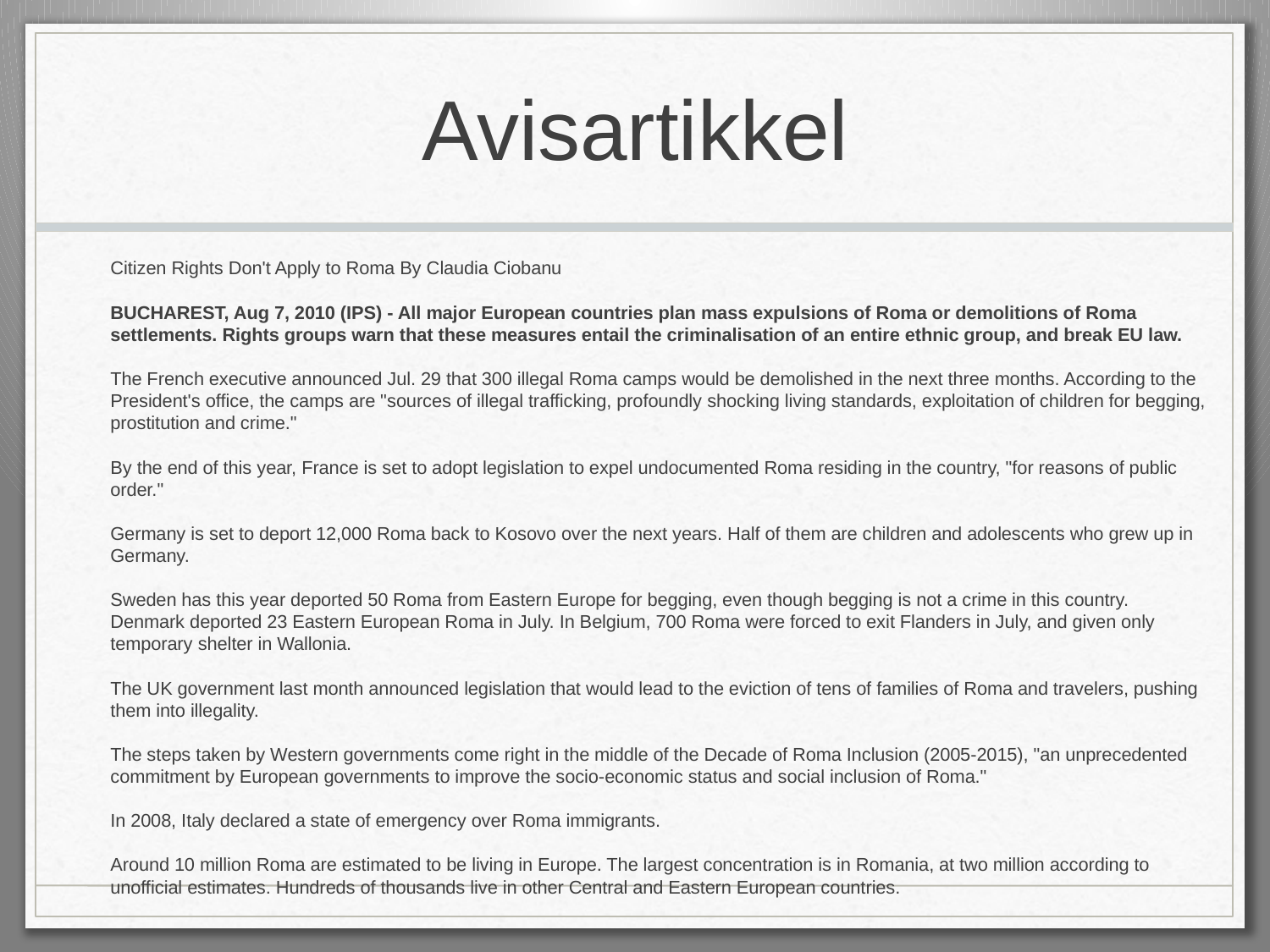

# Avisartikkel
	Citizen Rights Don't Apply to Roma By Claudia Ciobanu
BUCHAREST, Aug 7, 2010 (IPS) - All major European countries plan mass expulsions of Roma or demolitions of Roma settlements. Rights groups warn that these measures entail the criminalisation of an entire ethnic group, and break EU law.
The French executive announced Jul. 29 that 300 illegal Roma camps would be demolished in the next three months. According to the President's office, the camps are "sources of illegal trafficking, profoundly shocking living standards, exploitation of children for begging, prostitution and crime."
By the end of this year, France is set to adopt legislation to expel undocumented Roma residing in the country, "for reasons of public order."
Germany is set to deport 12,000 Roma back to Kosovo over the next years. Half of them are children and adolescents who grew up in Germany.
Sweden has this year deported 50 Roma from Eastern Europe for begging, even though begging is not a crime in this country. Denmark deported 23 Eastern European Roma in July. In Belgium, 700 Roma were forced to exit Flanders in July, and given only temporary shelter in Wallonia.
The UK government last month announced legislation that would lead to the eviction of tens of families of Roma and travelers, pushing them into illegality.
The steps taken by Western governments come right in the middle of the Decade of Roma Inclusion (2005-2015), "an unprecedented commitment by European governments to improve the socio-economic status and social inclusion of Roma."
In 2008, Italy declared a state of emergency over Roma immigrants.
Around 10 million Roma are estimated to be living in Europe. The largest concentration is in Romania, at two million according to unofficial estimates. Hundreds of thousands live in other Central and Eastern European countries.